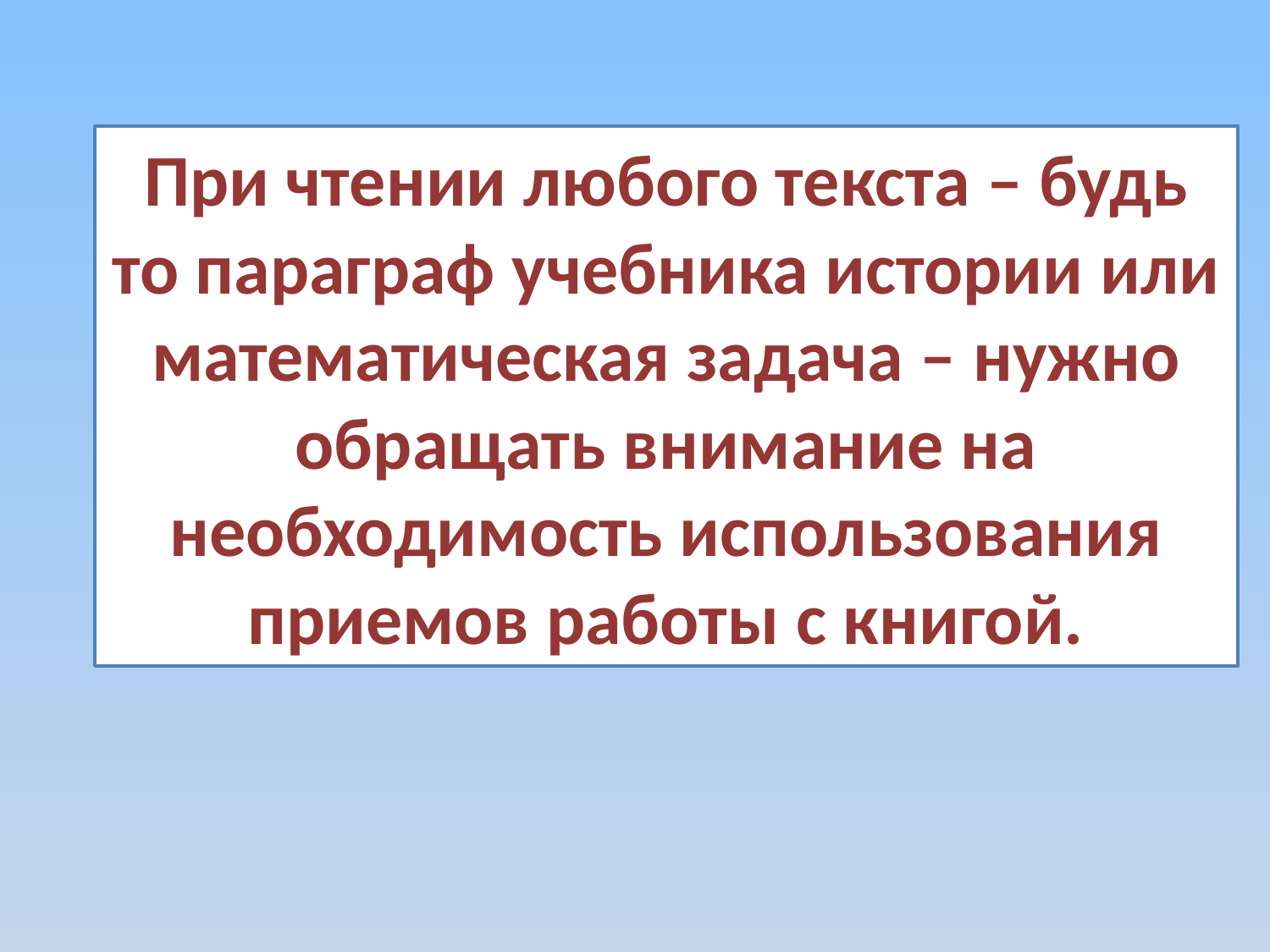

# При чтении любого текста – будь то параграф учебника истории или математическая задача – нужно обращать внимание на необходимость использования приемов работы с книгой.